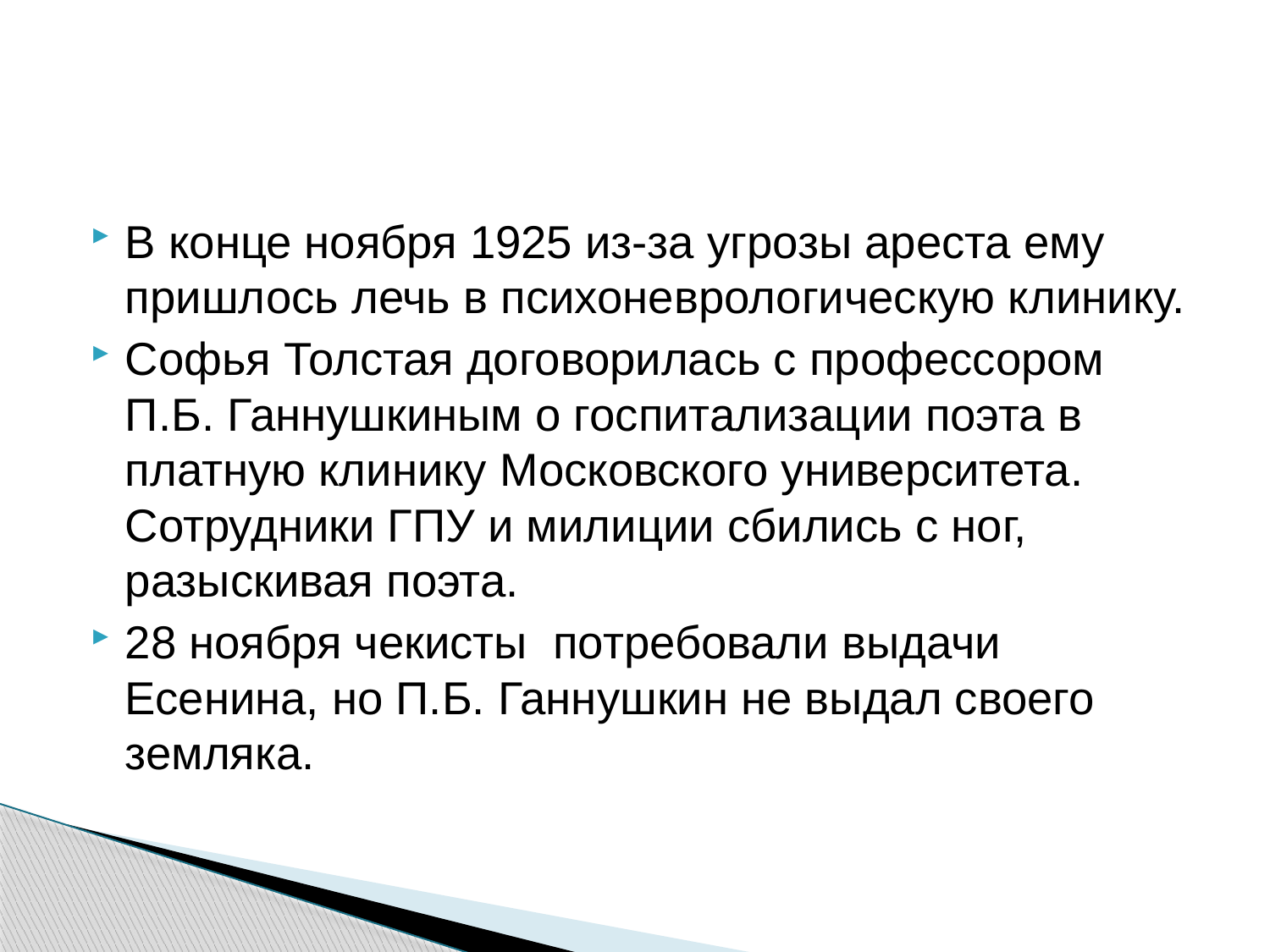

#
В конце ноября 1925 из-за угрозы ареста ему пришлось лечь в психоневрологическую клинику.
Софья Толстая договорилась с профессором П.Б. Ганнушкиным о госпитализации поэта в платную клинику Московского университета. Сотрудники ГПУ и милиции сбились с ног, разыскивая поэта.
28 ноября чекисты  потребовали выдачи Есенина, но П.Б. Ганнушкин не выдал своего земляка.